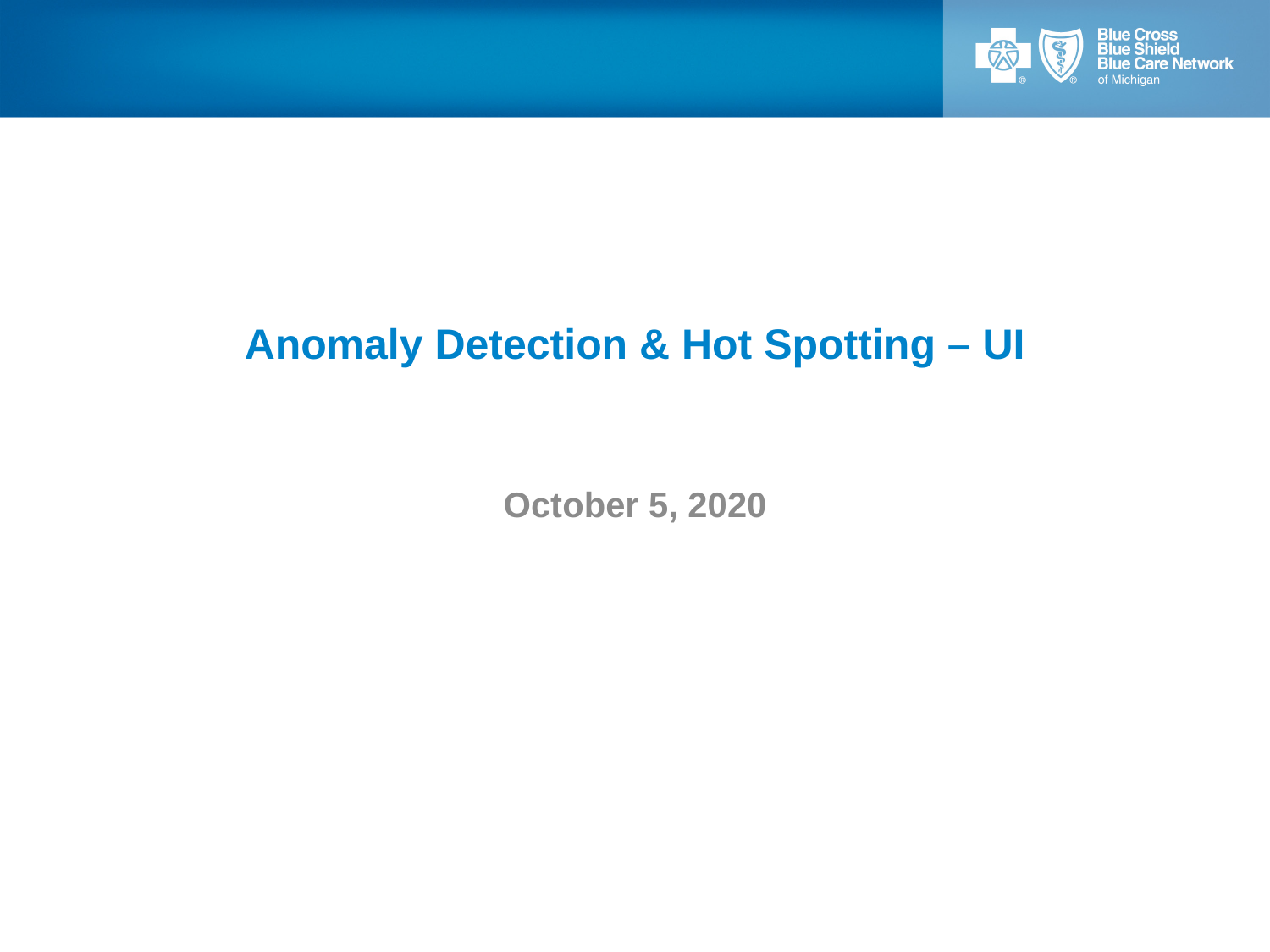

# Anomaly Detection & Hot Spotting – UI
October 5, 2020